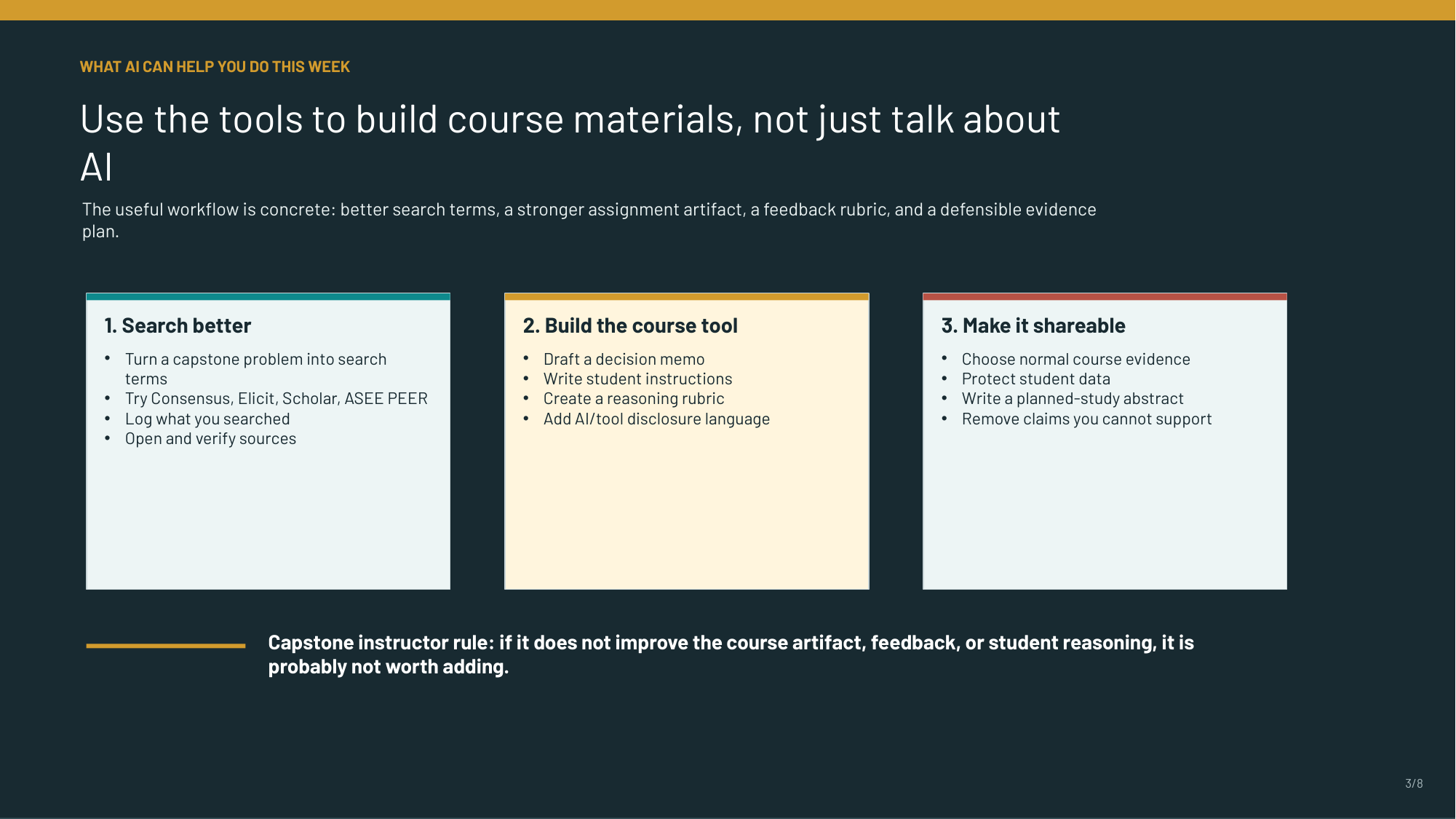

WHAT AI CAN HELP YOU DO THIS WEEK
Use the tools to build course materials, not just talk about AI
The useful workflow is concrete: better search terms, a stronger assignment artifact, a feedback rubric, and a defensible evidence plan.

1. Search better
2. Build the course tool
3. Make it shareable
Turn a capstone problem into search terms
Try Consensus, Elicit, Scholar, ASEE PEER
Log what you searched
Open and verify sources
Draft a decision memo
Write student instructions
Create a reasoning rubric
Add AI/tool disclosure language
Choose normal course evidence
Protect student data
Write a planned-study abstract
Remove claims you cannot support
Capstone instructor rule: if it does not improve the course artifact, feedback, or student reasoning, it is probably not worth adding.

3/8